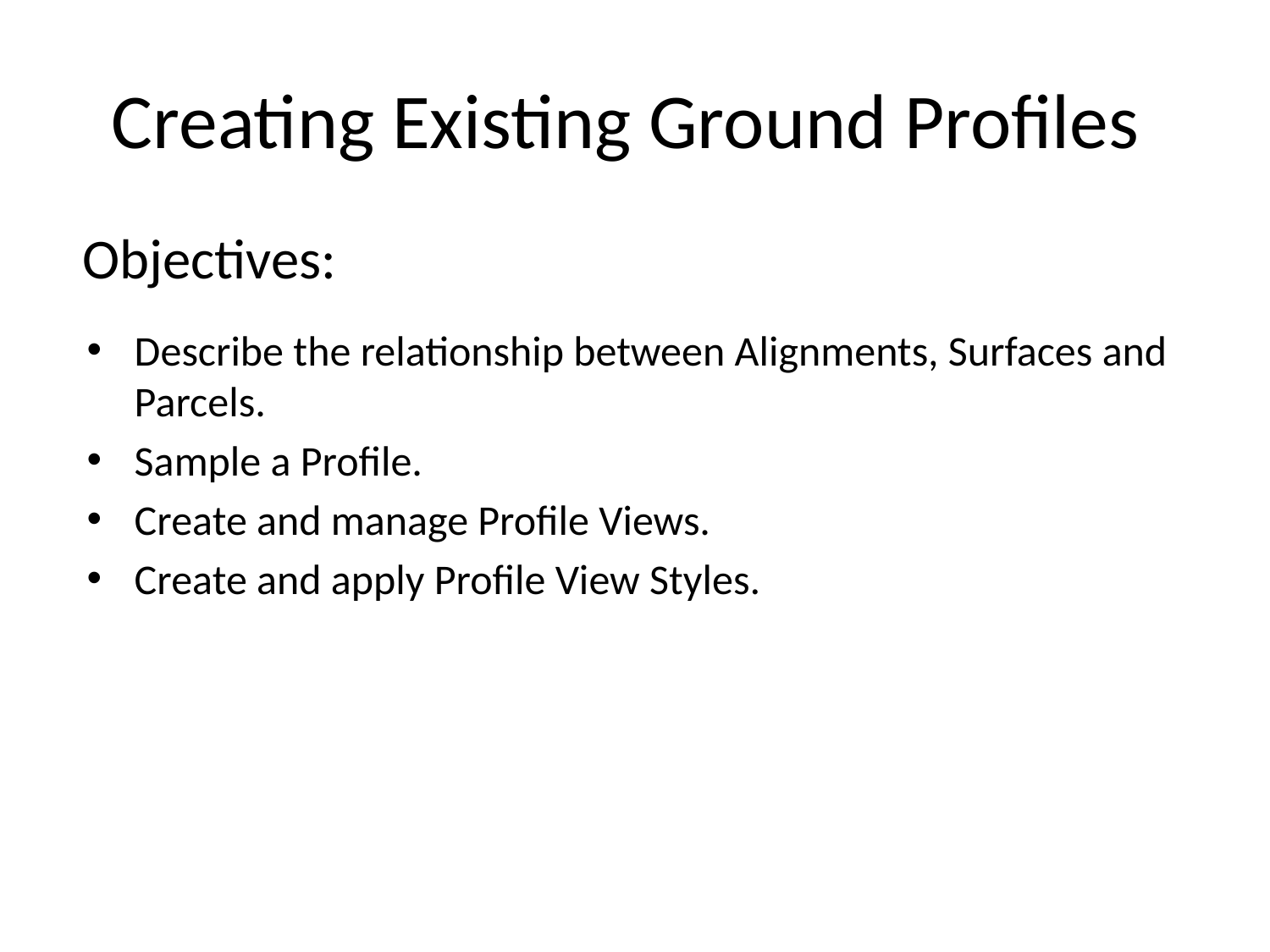

# Creating Existing Ground Profiles
Objectives:
Describe the relationship between Alignments, Surfaces and Parcels.
Sample a Profile.
Create and manage Profile Views.
Create and apply Profile View Styles.